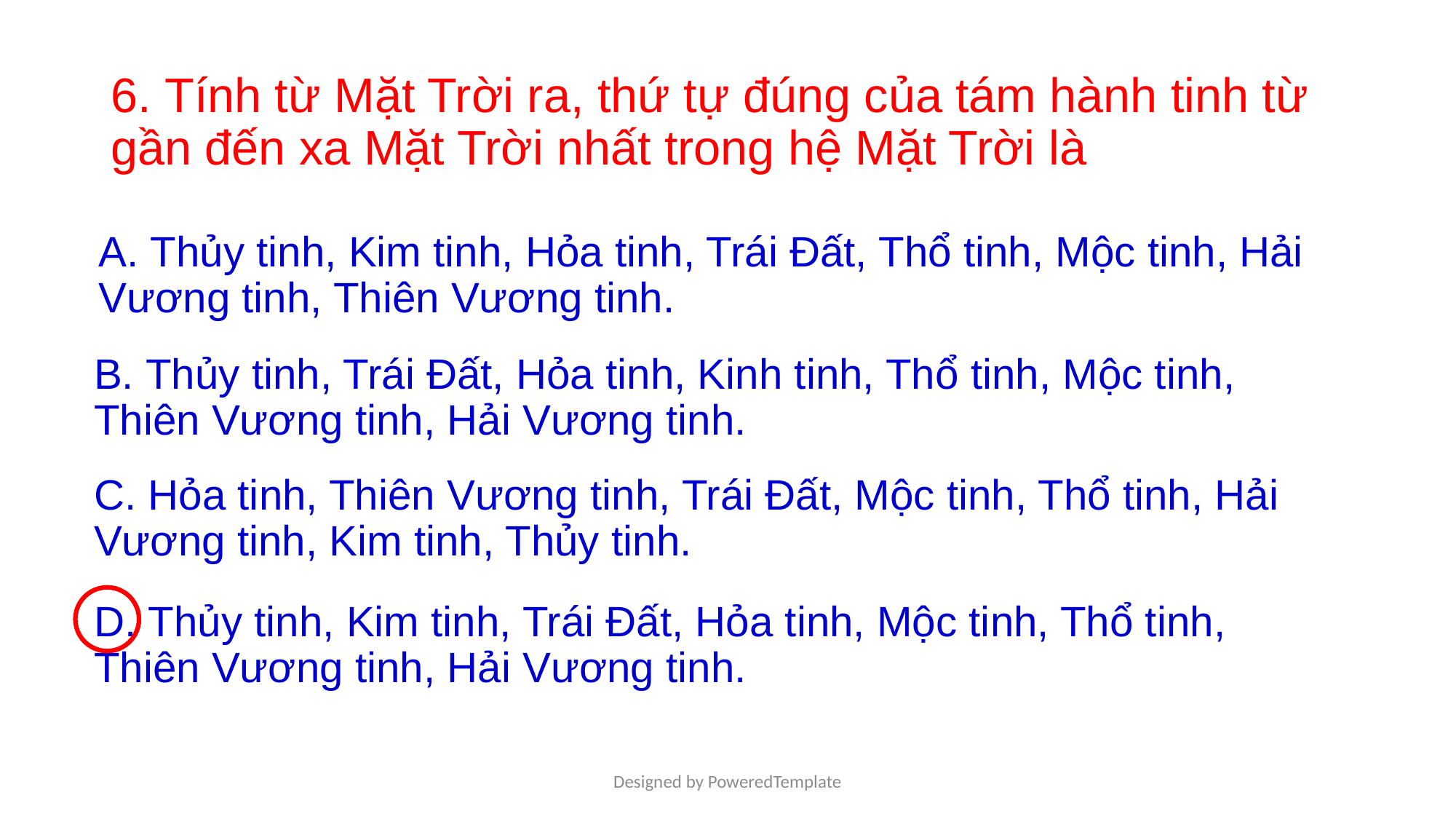

# 6. Tính từ Mặt Trời ra, thứ tự đúng của tám hành tinh từ gần đến xa Mặt Trời nhất trong hệ Mặt Trời là
A. Thủy tinh, Kim tinh, Hỏa tinh, Trái Đất, Thổ tinh, Mộc tinh, Hải Vương tinh, Thiên Vương tinh.

B. Thủy tinh, Trái Đất, Hỏa tinh, Kinh tinh, Thổ tinh, Mộc tinh, Thiên Vương tinh, Hải Vương tinh.

C. Hỏa tinh, Thiên Vương tinh, Trái Đất, Mộc tinh, Thổ tinh, Hải Vương tinh, Kim tinh, Thủy tinh.

D. Thủy tinh, Kim tinh, Trái Đất, Hỏa tinh, Mộc tinh, Thổ tinh, Thiên Vương tinh, Hải Vương tinh.

Designed by PoweredTemplate